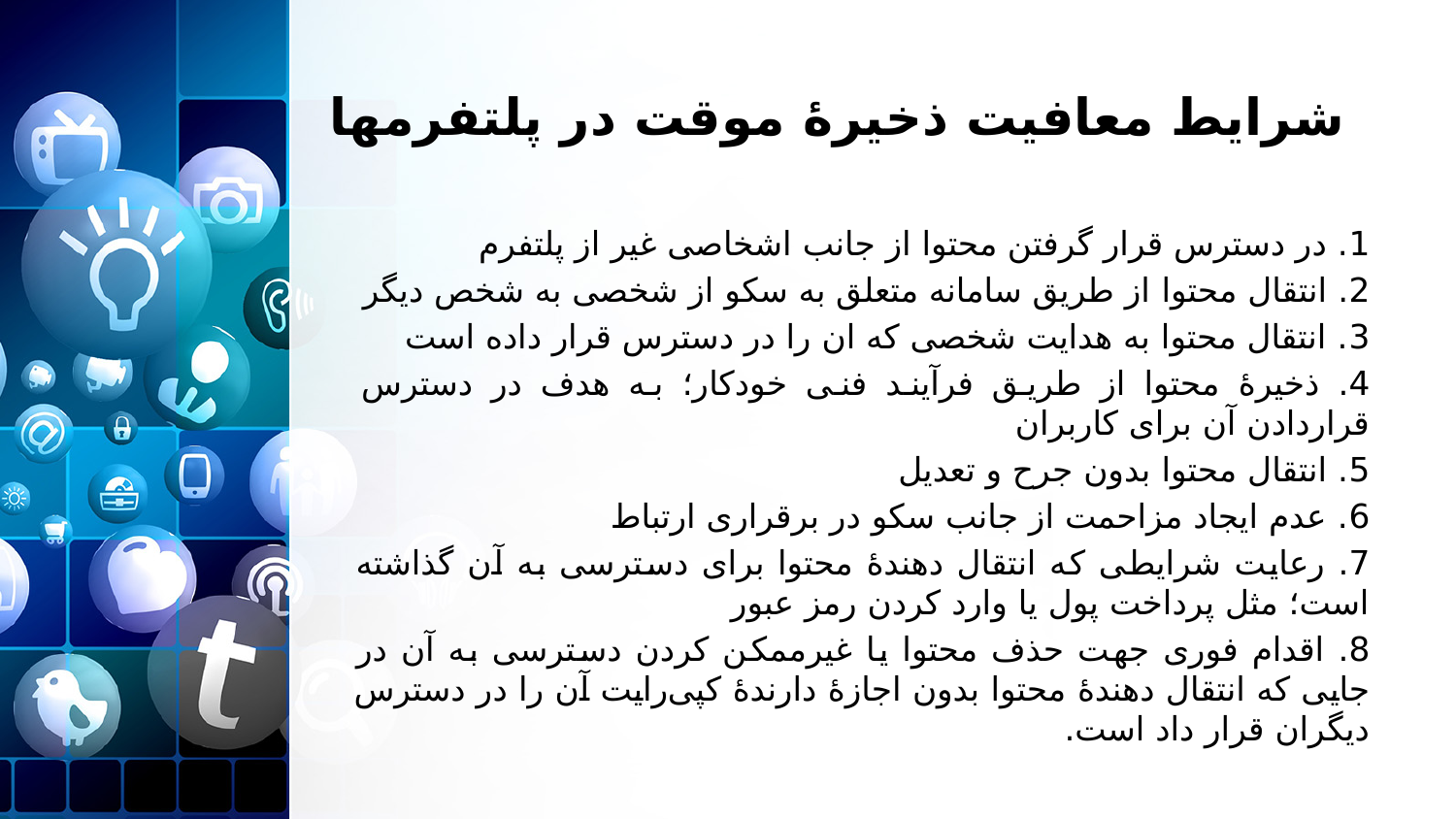

# شرایط معافیت ذخیرۀ موقت در پلتفرمها
1. در دسترس قرار گرفتن محتوا از جانب اشخاصی غیر از پلتفرم
2. انتقال محتوا از طریق سامانه متعلق به سکو از شخصی به شخص دیگر
3. انتقال محتوا به هدایت شخصی که ان را در دسترس قرار داده است
4. ذخیرۀ محتوا از طریق فرآیند فنی خودکار؛ به هدف در دسترس قراردادن آن برای کاربران
5. انتقال محتوا بدون جرح و تعدیل
6. عدم ایجاد مزاحمت از جانب سکو در برقراری ارتباط
7. رعایت شرایطی که انتقال دهندۀ محتوا برای دسترسی به آن گذاشته است؛ مثل پرداخت پول یا وارد کردن رمز عبور
8. اقدام فوری جهت حذف محتوا یا غیرممکن کردن دسترسی به آن در جایی که انتقال دهندۀ محتوا بدون اجازۀ دارندۀ کپی‌رایت آن را در دسترس دیگران قرار داد است.